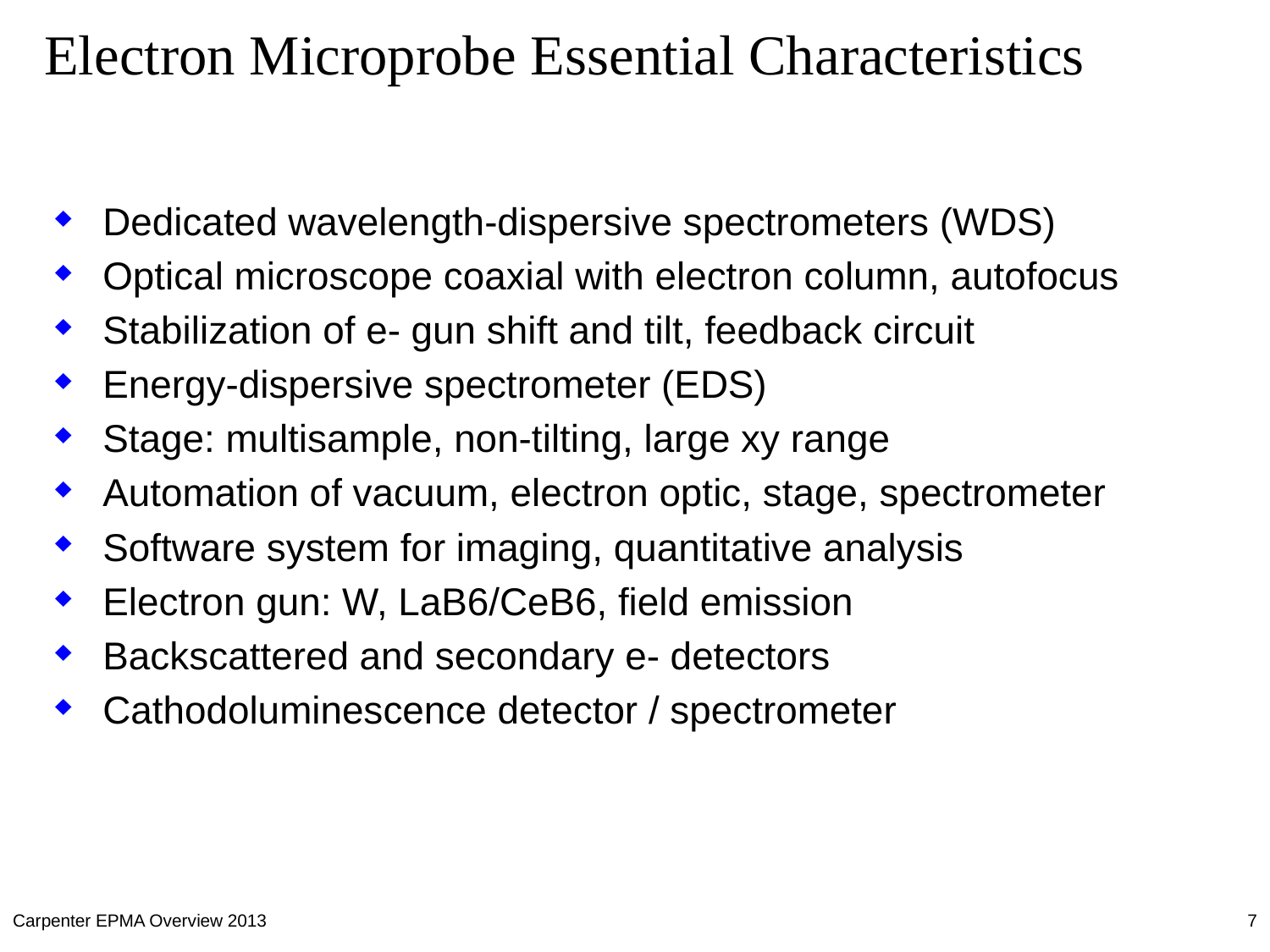

# Electron Microprobe Essential Characteristics
Dedicated wavelength-dispersive spectrometers (WDS)
Optical microscope coaxial with electron column, autofocus
Stabilization of e- gun shift and tilt, feedback circuit
Energy-dispersive spectrometer (EDS)
Stage: multisample, non-tilting, large xy range
Automation of vacuum, electron optic, stage, spectrometer
Software system for imaging, quantitative analysis
Electron gun: W, LaB6/CeB6, field emission
Backscattered and secondary e- detectors
Cathodoluminescence detector / spectrometer

Carpenter EPMA Overview 2013
7